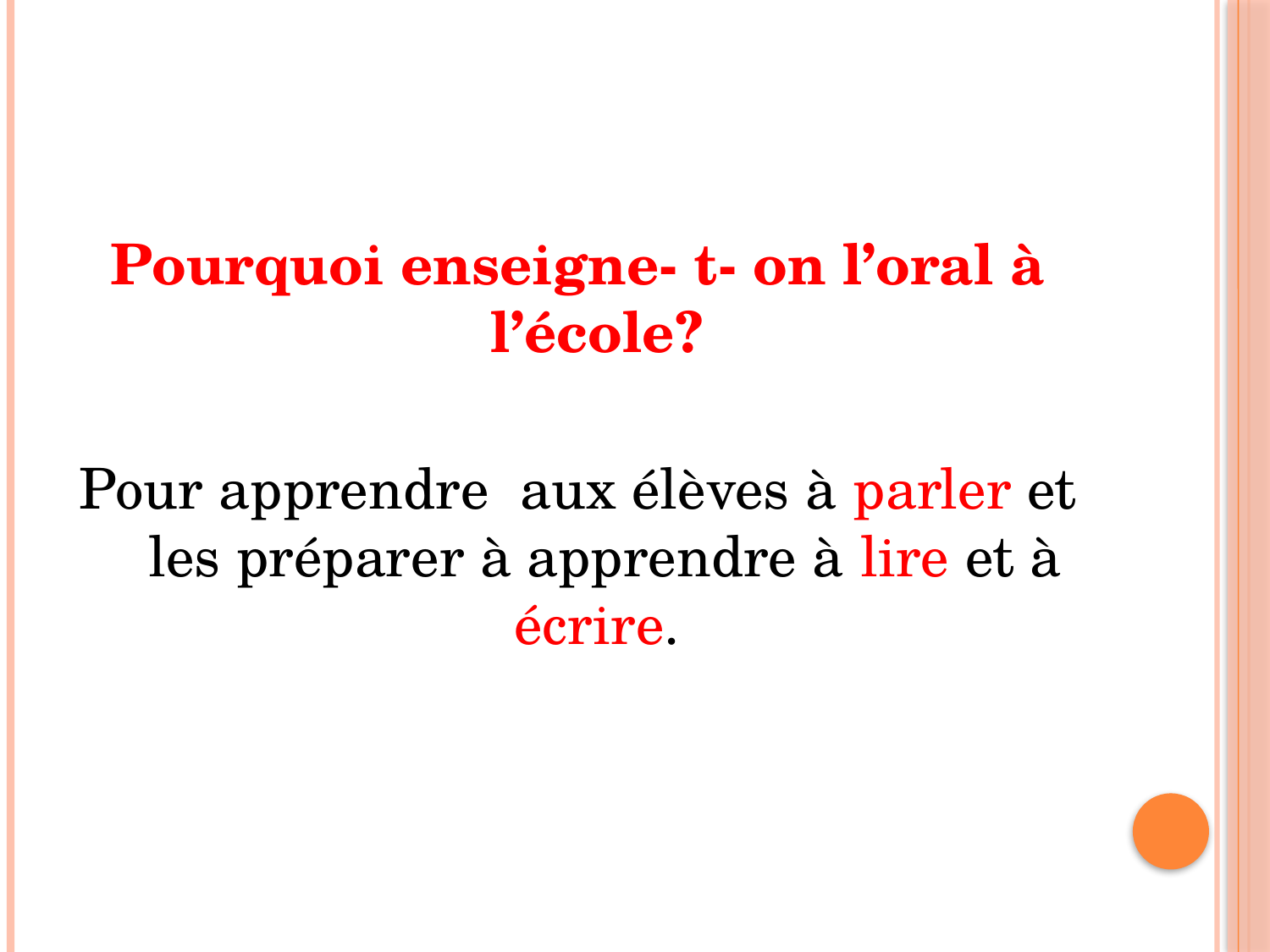

Pourquoi enseigne- t- on l’oral à l’école?

Pour apprendre  aux élèves à parler et  les préparer à apprendre à lire et à écrire.